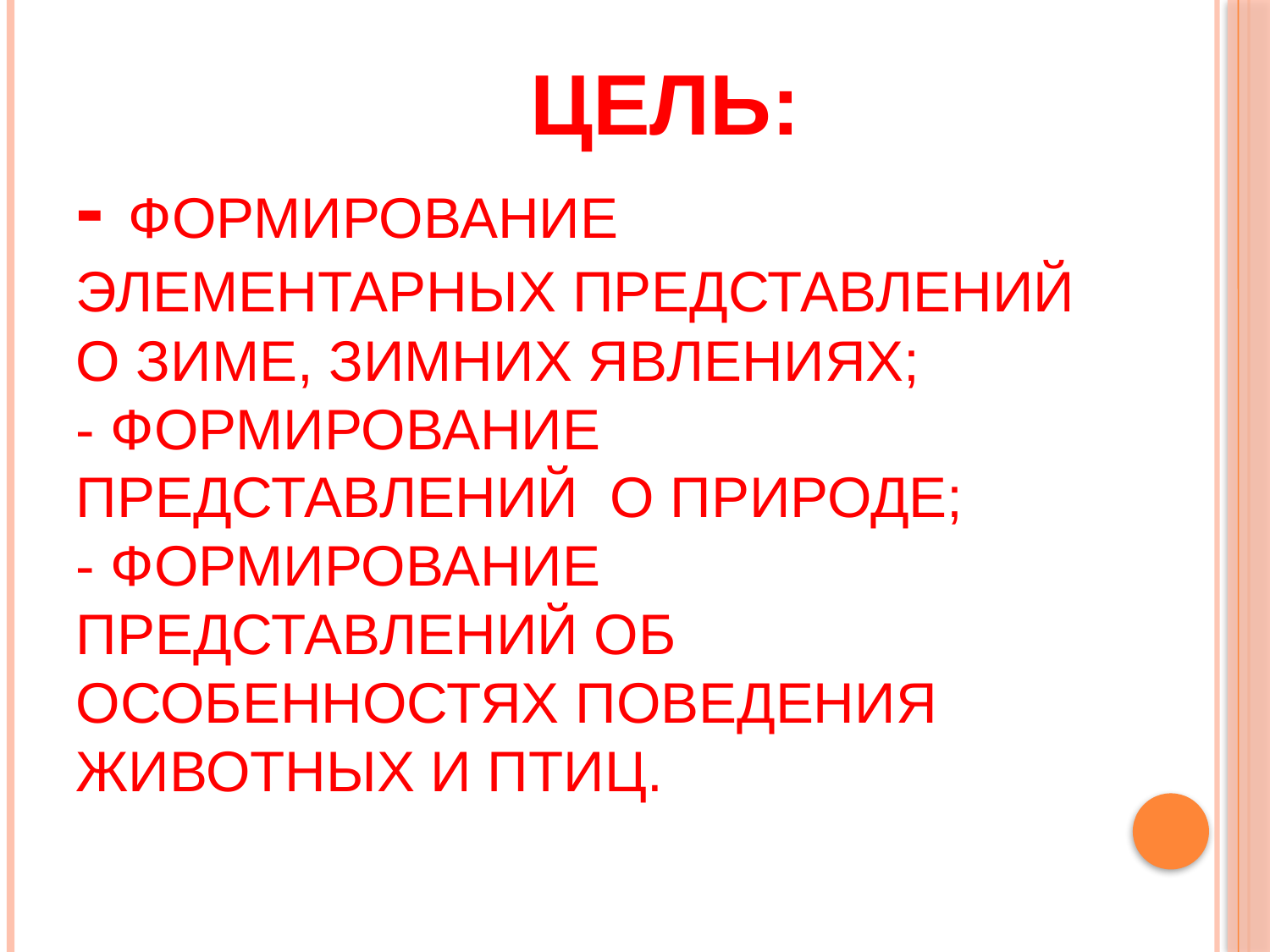

# Цель: - формирование элементарных представлений о зиме, зимних явлениях; - формирование  представлений  о природе; - формирование представлений об особенностях поведения животных и птиц.